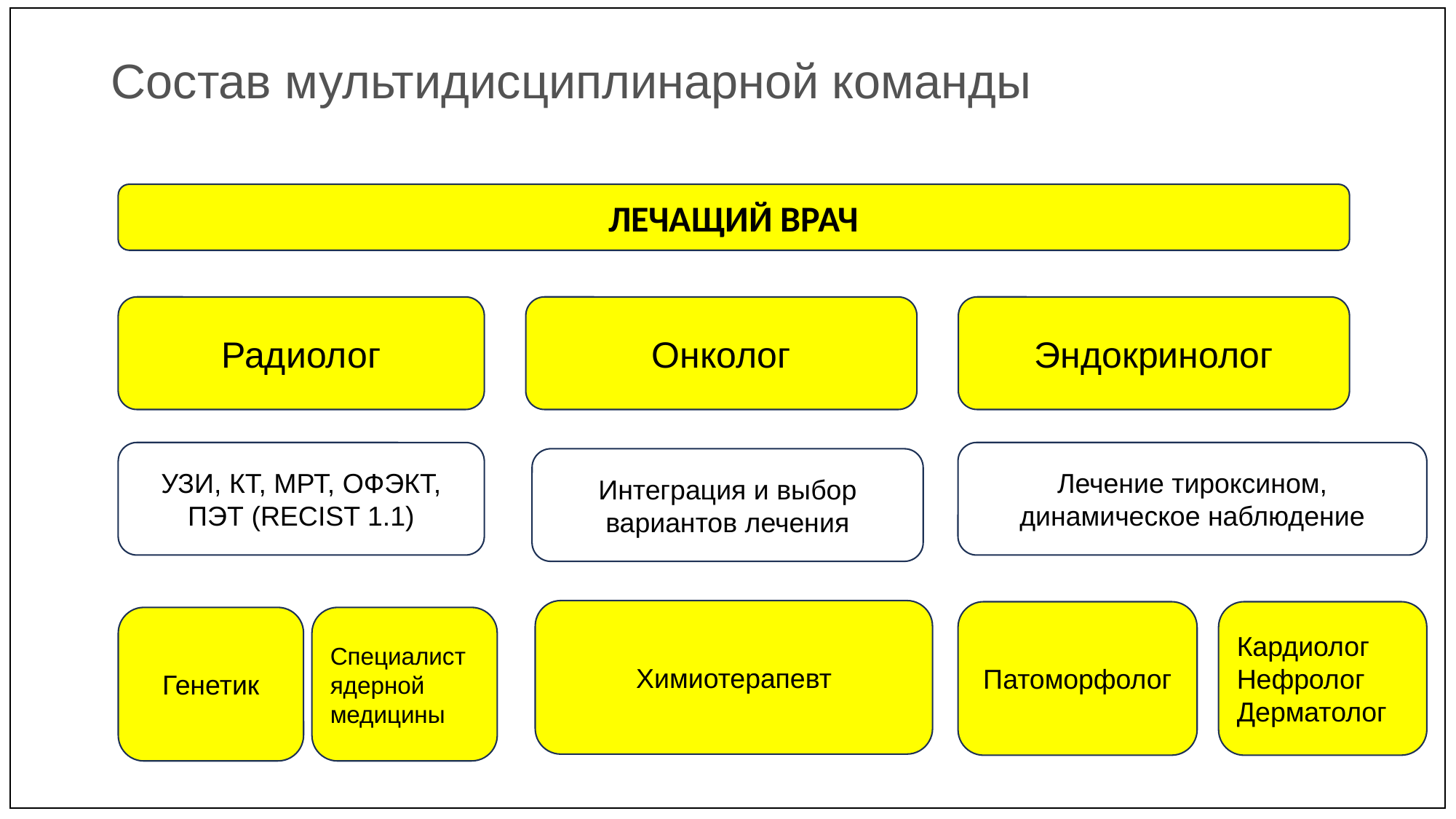

# Состав мультидисциплинарной команды
ЛЕЧАЩИЙ ВРАЧ
Онколог
Эндокринолог
Радиолог
Лечение тироксином, динамическое наблюдение
УЗИ, КТ, МРТ, ОФЭКТ, ПЭТ (RECIST 1.1)
Интеграция и выбор вариантов лечения
Химиотерапевт
Кардиолог
Нефролог
Дерматолог
Патоморфолог
Генетик
Специалист ядерной медицины